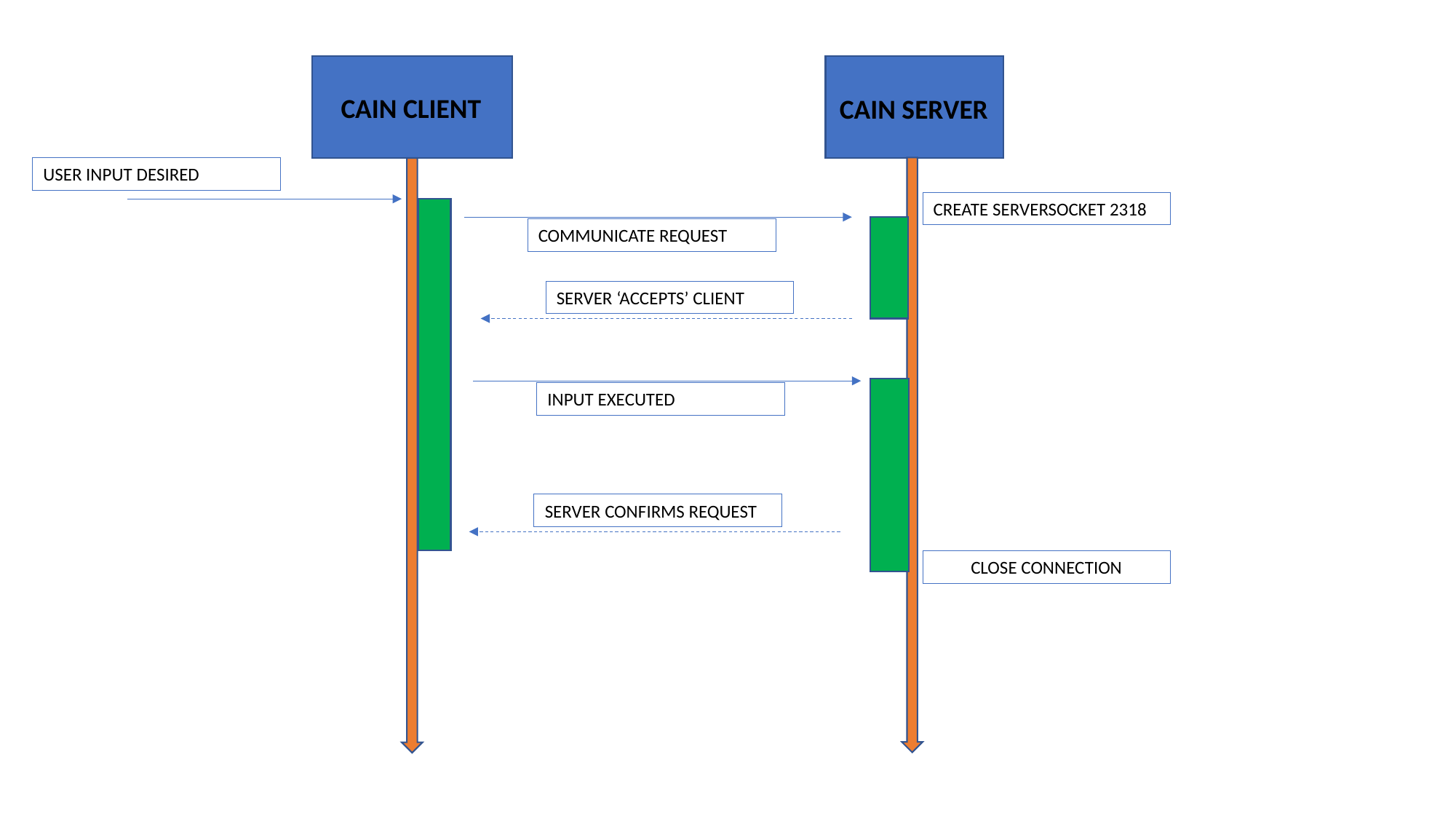

CAIN CLIENT
CAIN SERVER
USER INPUT DESIRED

CREATE SERVERSOCKET 2318

COMMUNICATE REQUEST
SERVER ‘ACCEPTS’ CLIENT

INPUT EXECUTED
SERVER CONFIRMS REQUEST
CLOSE CONNECTION